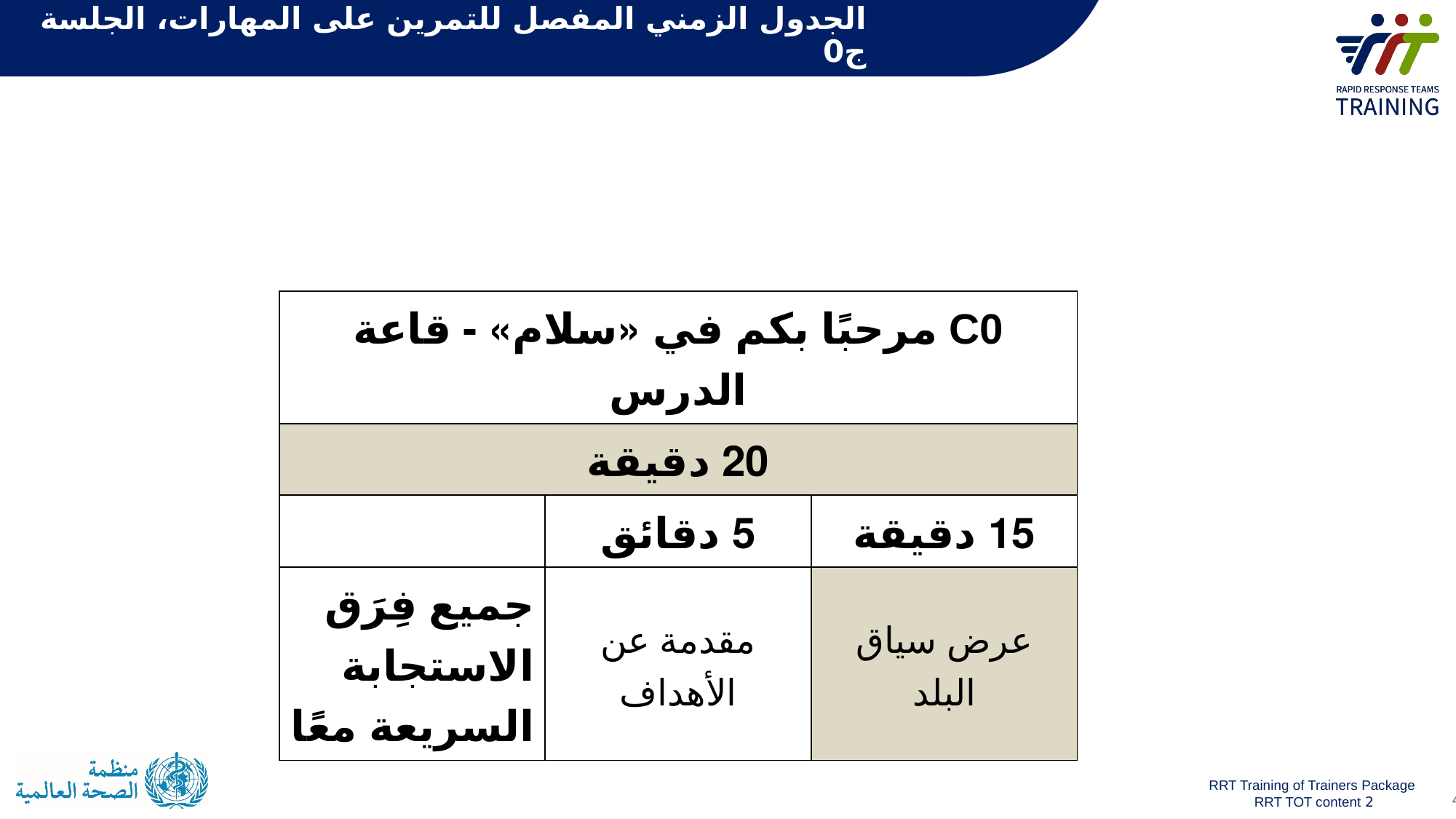

# الجدول الزمني المفصل للتمرين على المهارات، الجلسة ج0
| C0 مرحبًا بكم في «سلام» - قاعة الدرس |  |  |
| --- | --- | --- |
| 20 دقيقة |  |  |
|  | 5 دقائق | 15 دقيقة |
| جميع فِرَق الاستجابة السريعة معًا | مقدمة عن الأهداف | عرض سياق البلد |